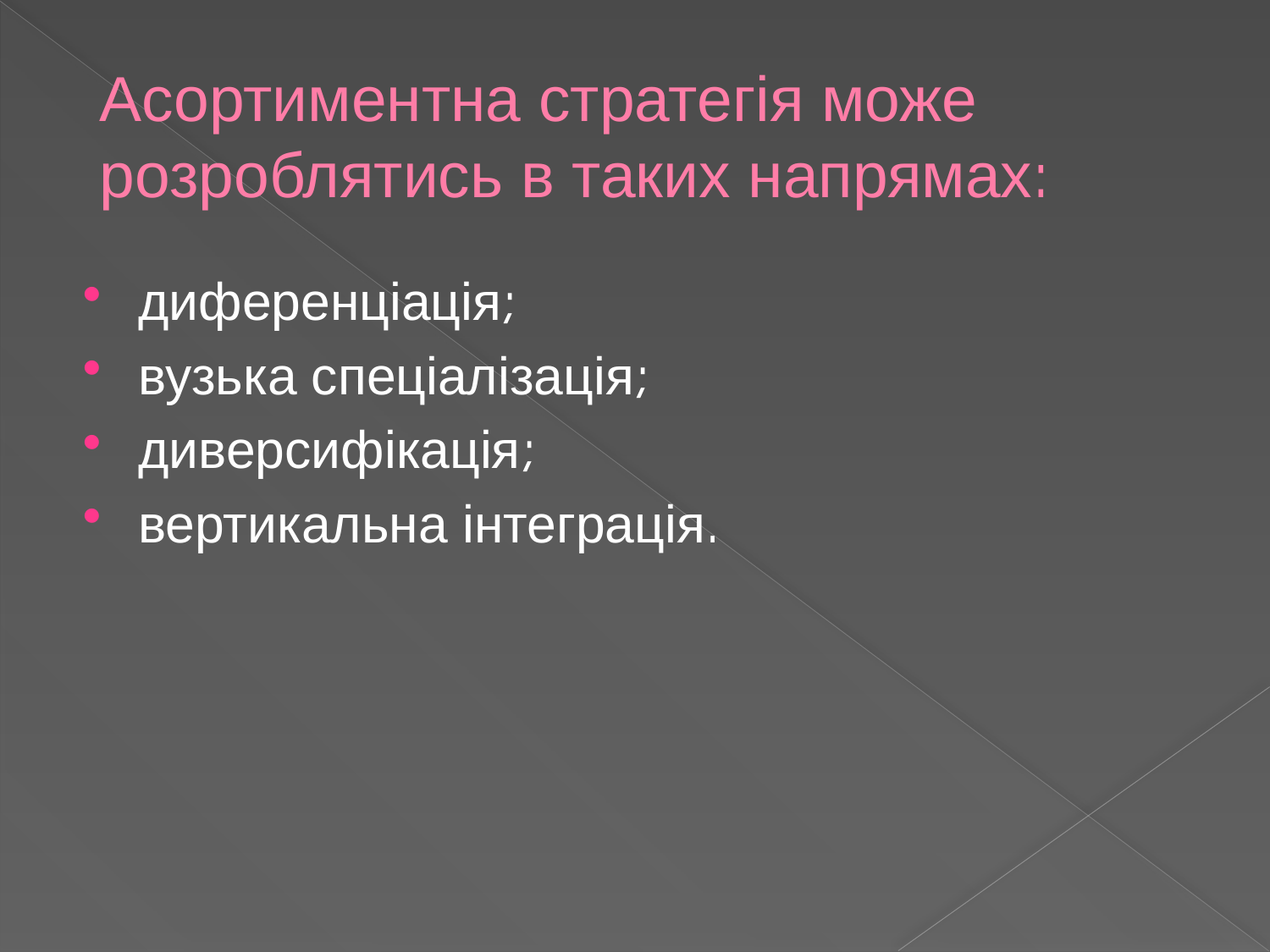

# Асортиментна стратегія може розроблятись в таких напрямах:
диференціація;
вузька спеціалізація;
диверсифікація;
вертикальна інтеграція.